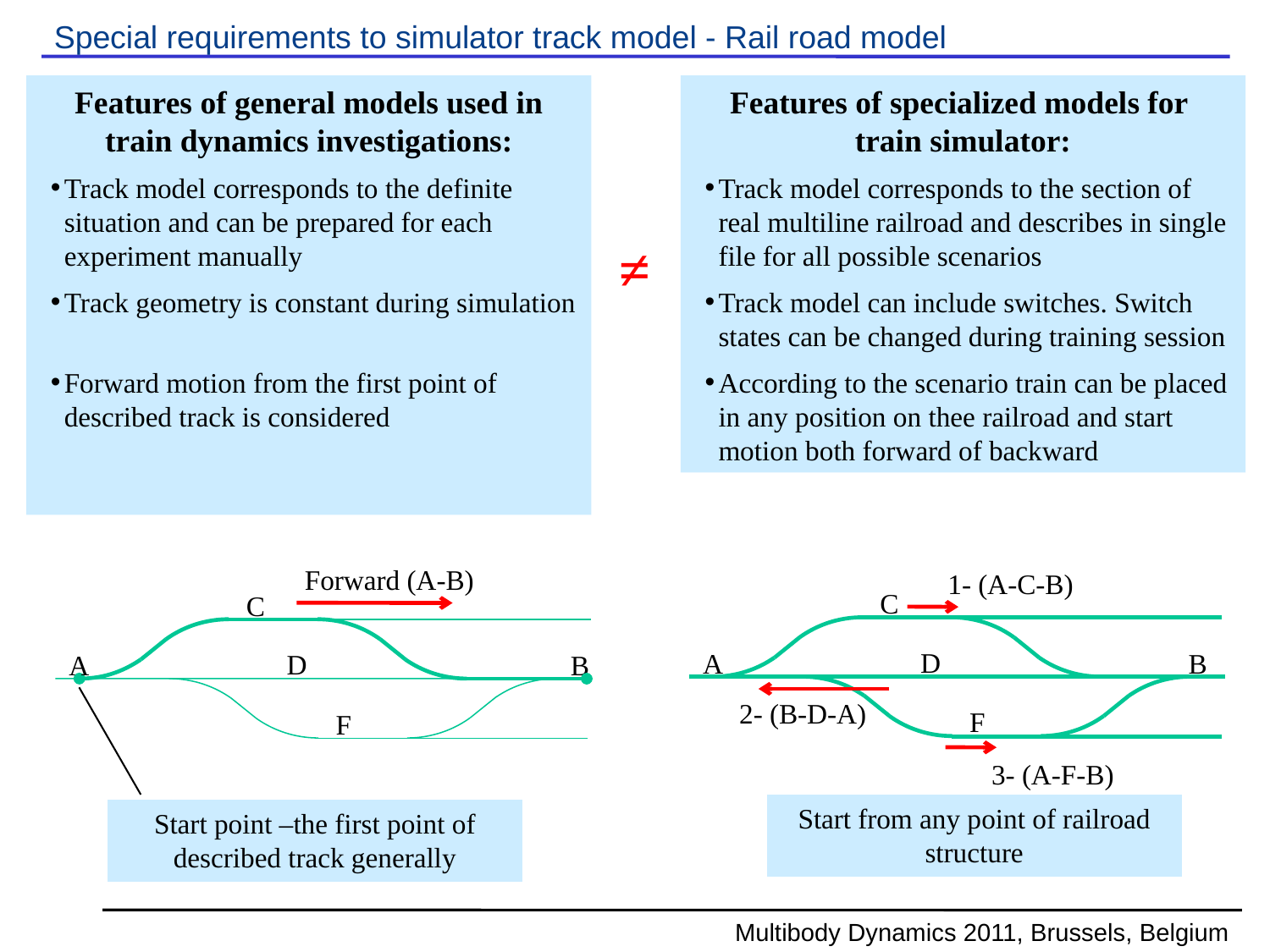

# Special requirements to simulator track model - Rail road model
Features of general models used in train dynamics investigations:

Track model corresponds to the definite situation and can be prepared for each experiment manually

Track geometry is constant during simulation

Forward motion from the first point of described track is considered
Features of specialized models for
train simulator:

Track model corresponds to the section of real multiline railroad and describes in single file for all possible scenarios

Track model can include switches. Switch states can be changed during training session

According to the scenario train can be placed in any position on thee railroad and start motion both forward of backward
≠

C
D
A
B
F
1- (A-C-B)
2- (B-D-A)
3- (A-F-B)

C
D
A
B
F
Forward (A-B)
Start from any point of railroad structure
Start point –the first point of described track generally